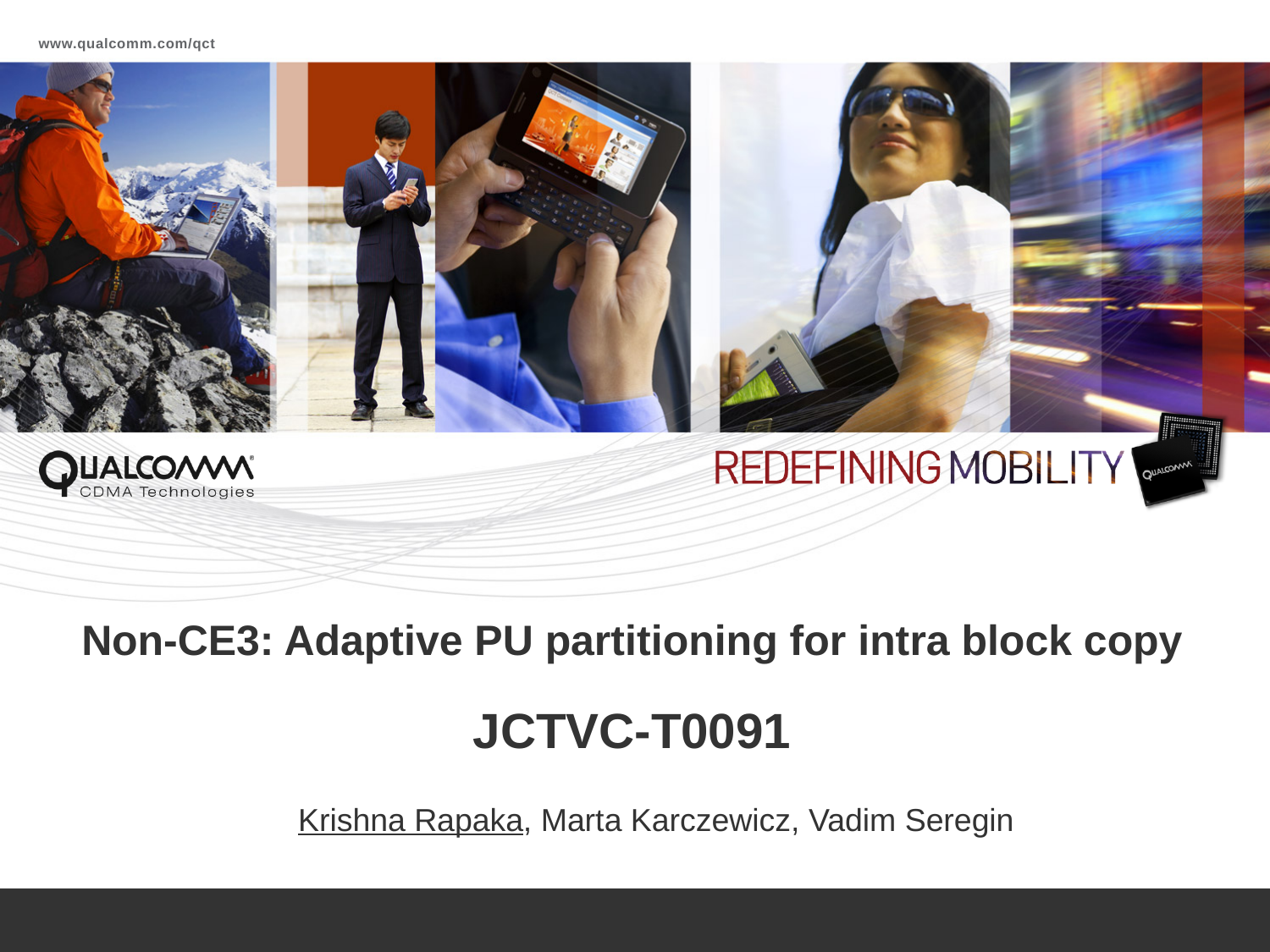

# Non-CE3: Adaptive PU partitioning for intra block copy JCTVC-T0091
Krishna Rapaka, Marta Karczewicz, Vadim Seregin